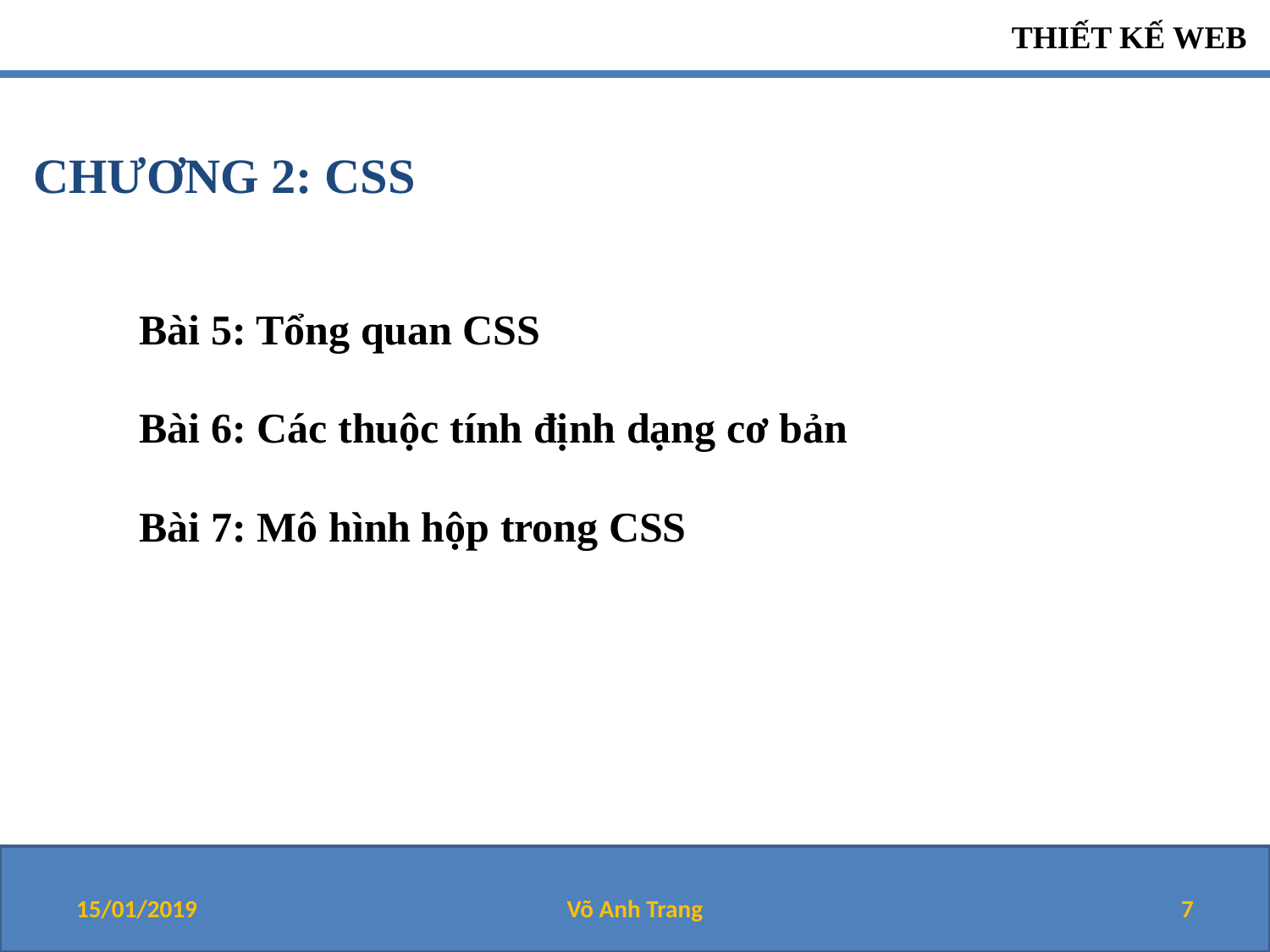

CHƯƠNG 2: CSS
Bài 5: Tổng quan CSS
Bài 6: Các thuộc tính định dạng cơ bản
Bài 7: Mô hình hộp trong CSS
15/01/2019
Võ Anh Trang
7